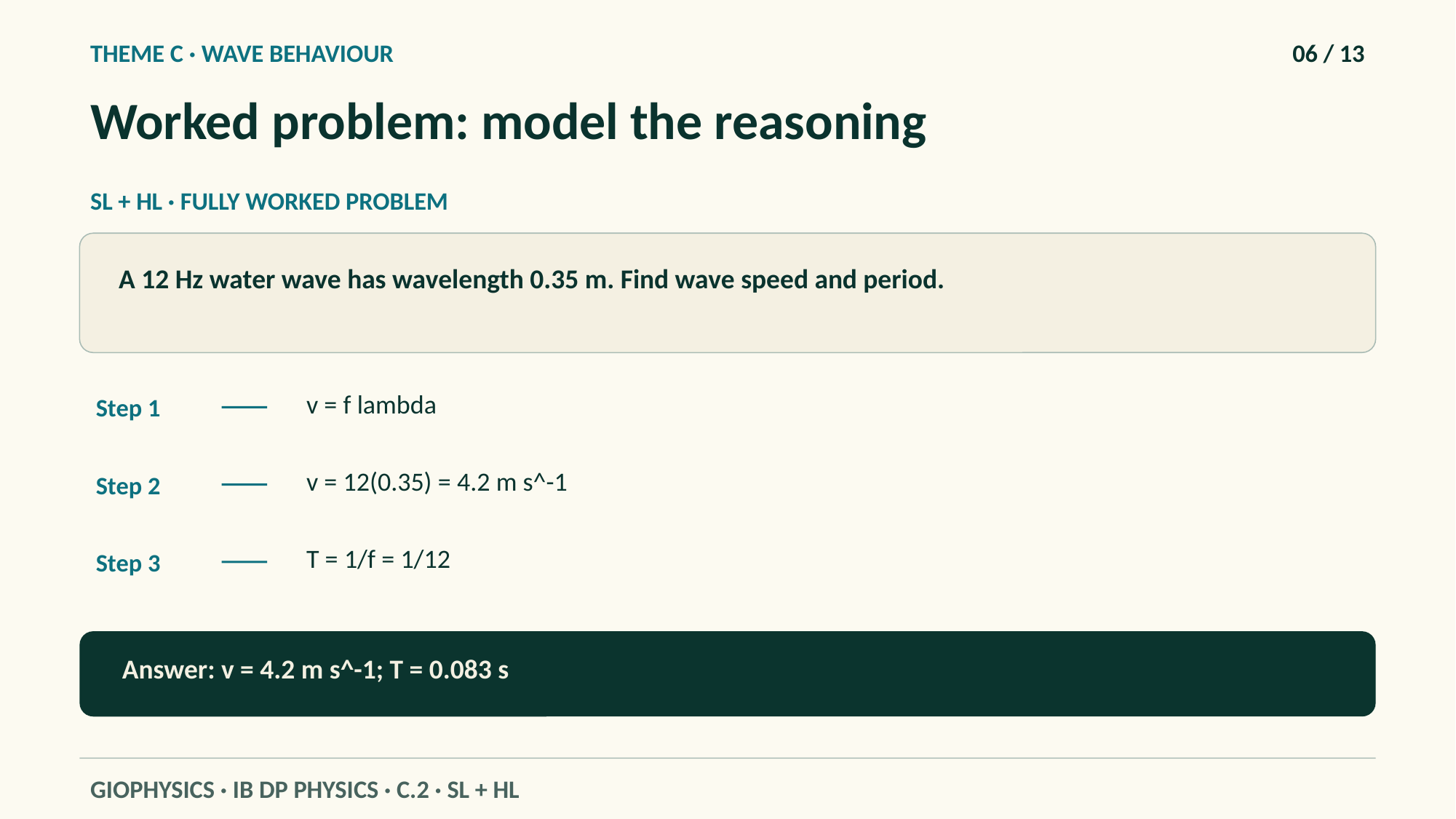

THEME C · WAVE BEHAVIOUR
06 / 13
Worked problem: model the reasoning
SL + HL · FULLY WORKED PROBLEM

A 12 Hz water wave has wavelength 0.35 m. Find wave speed and period.
v = f lambda
Step 1

v = 12(0.35) = 4.2 m s^-1
Step 2

T = 1/f = 1/12
Step 3

Answer: v = 4.2 m s^-1; T = 0.083 s

GIOPHYSICS · IB DP PHYSICS · C.2 · SL + HL